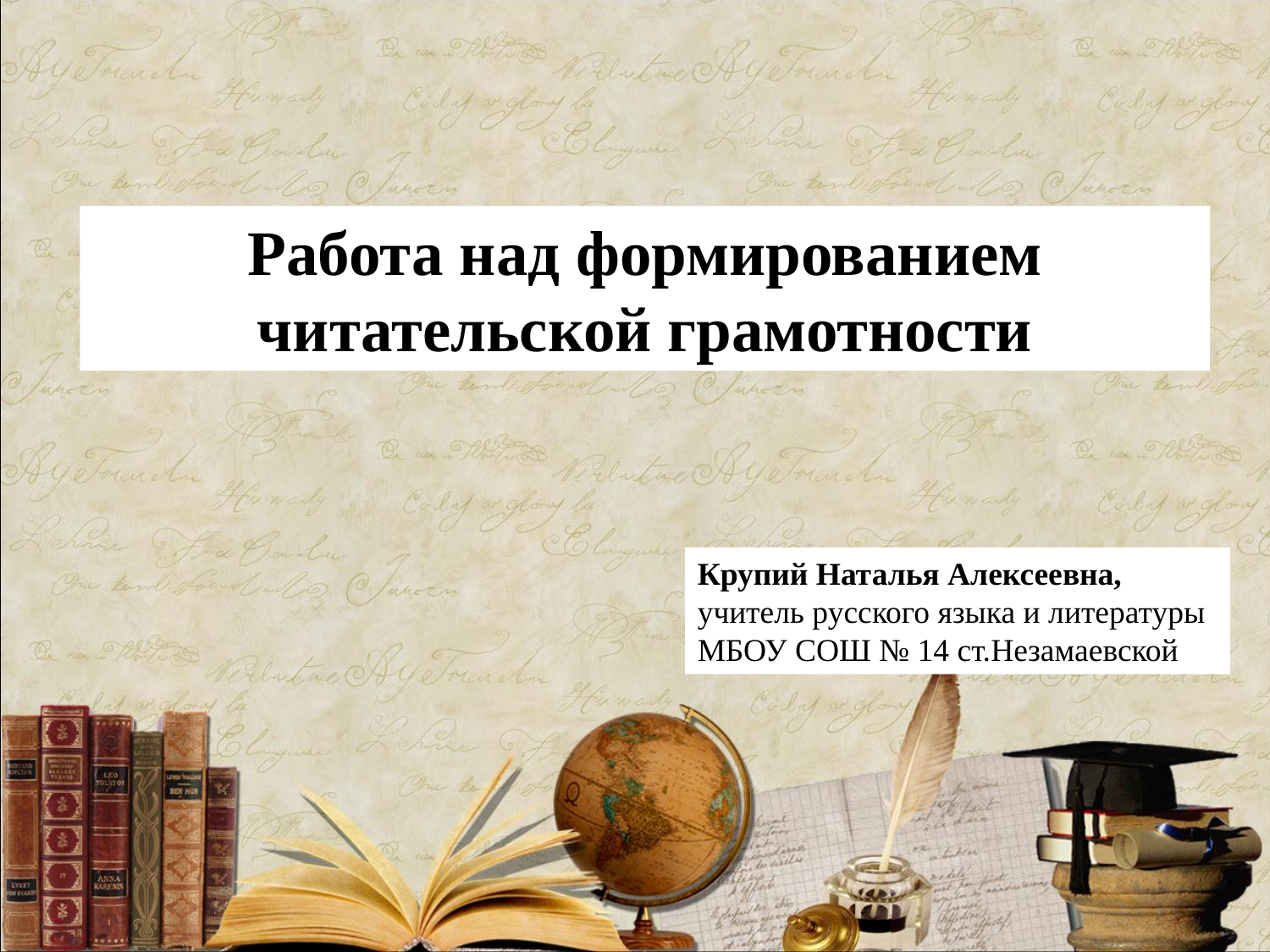

Работа над формированием читательской грамотности
Крупий Наталья Алексеевна,
учитель русского языка и литературы МБОУ СОШ № 14 ст.Незамаевской